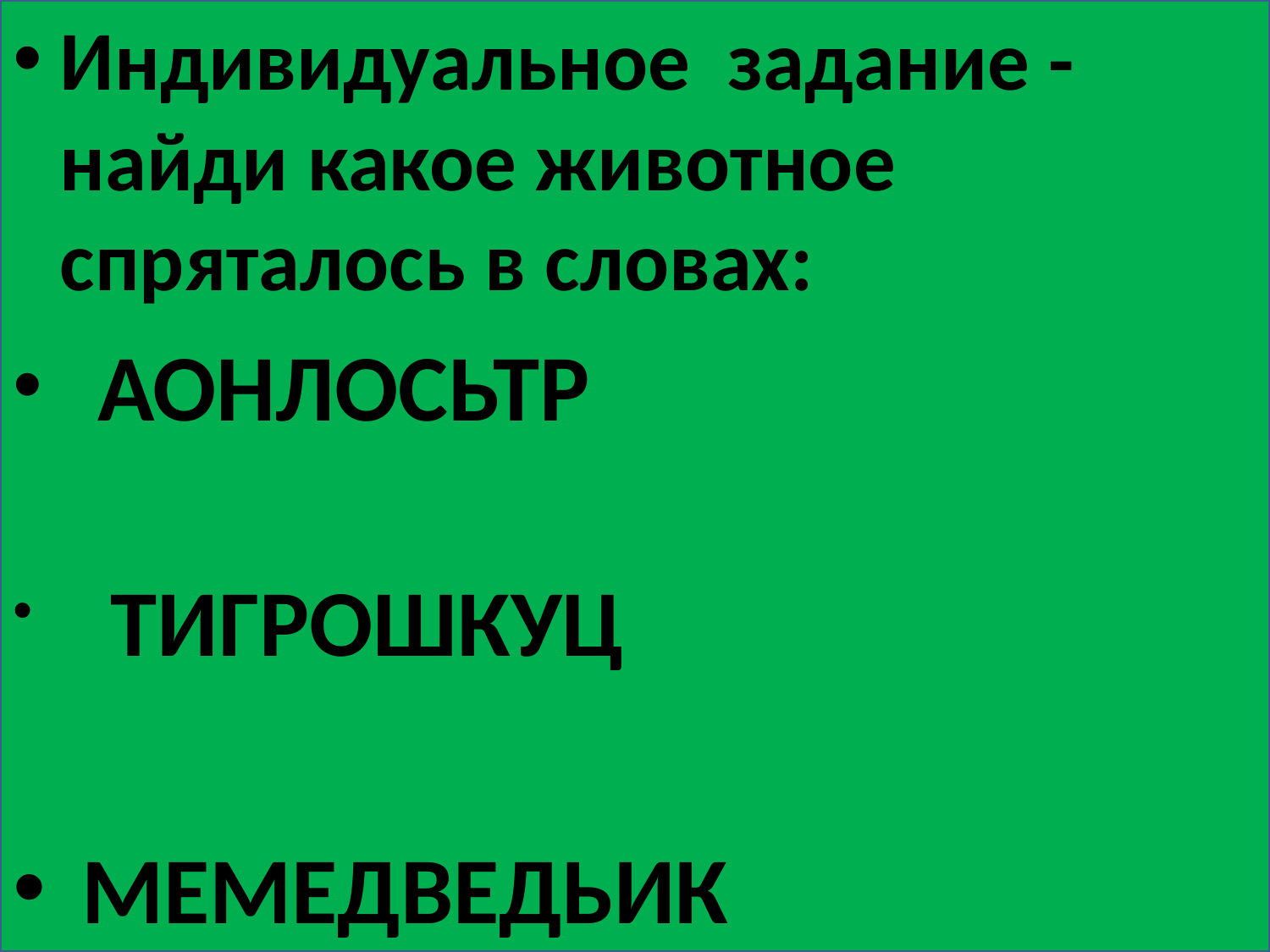

Индивидуальное  задание -  найди какое животное спряталось в словах:
  АОНЛОСЬТР

    ТИГРОШКУЦ

 МЕМЕДВЕДЬИК